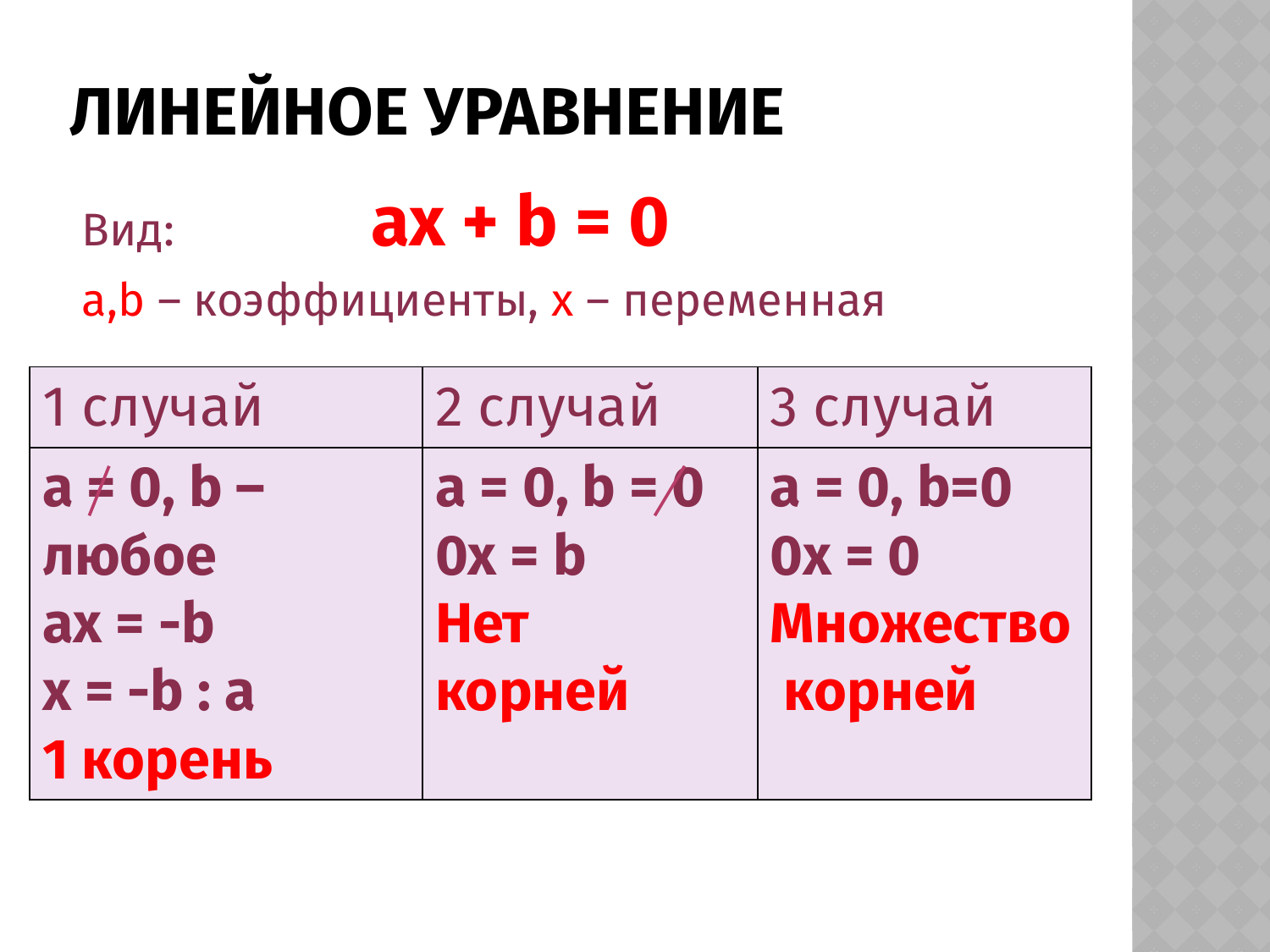

# Линейное уравнение
Вид:                ax + b = 0
a,b – коэффициенты, х – переменная

| 1 случай | 2 случай | 3 случай |
| --- | --- | --- |
| а = 0, b – любое ax = -b x = -b : a 1 корень | а = 0, b = 0 0х = b Нет корней | а = 0, b=0 0х = 0 Множество корней |